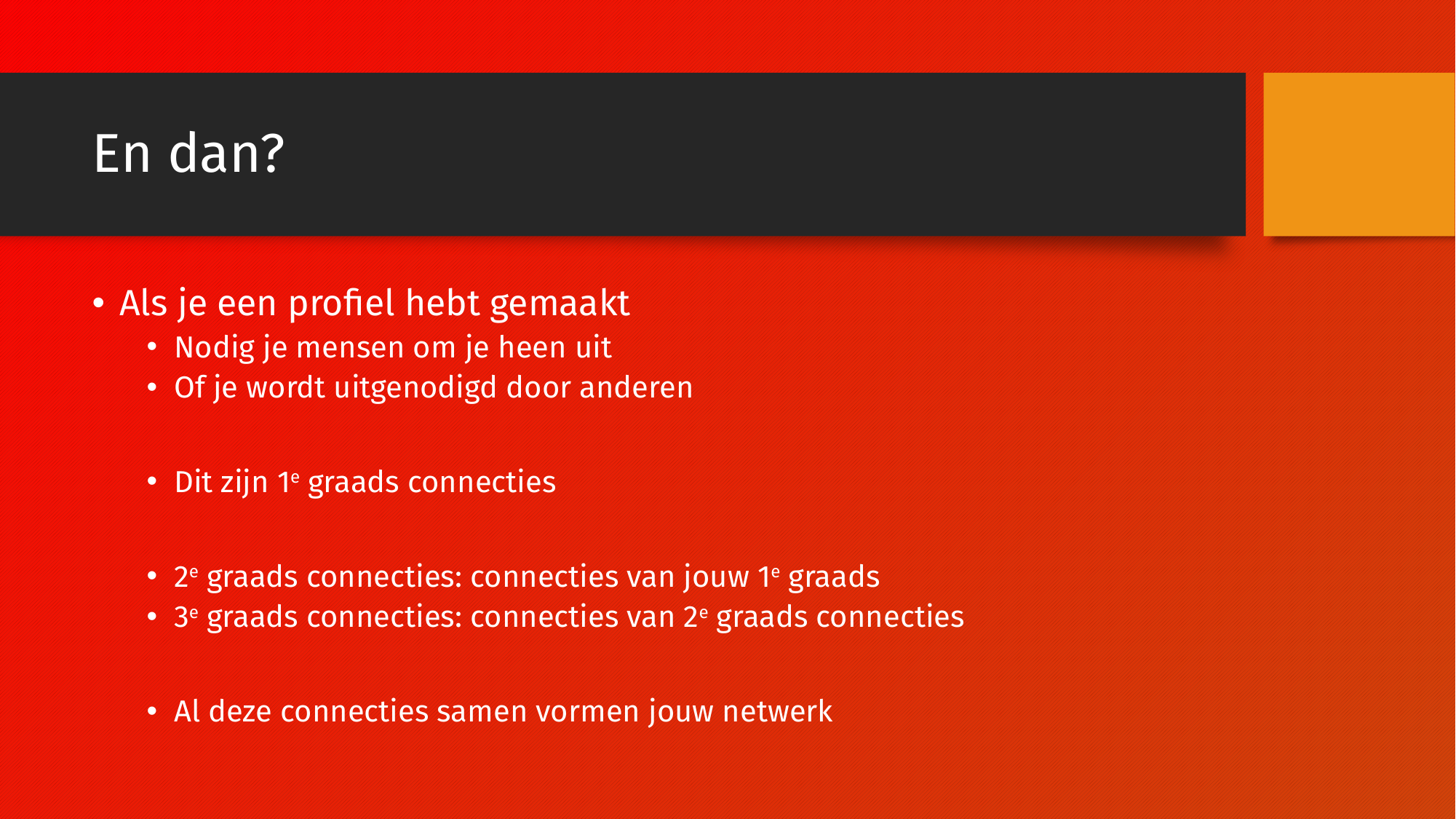

# En dan?
Als je een profiel hebt gemaakt
Nodig je mensen om je heen uit
Of je wordt uitgenodigd door anderen

Dit zijn 1e graads connecties

2e graads connecties: connecties van jouw 1e graads
3e graads connecties: connecties van 2e graads connecties

Al deze connecties samen vormen jouw netwerk